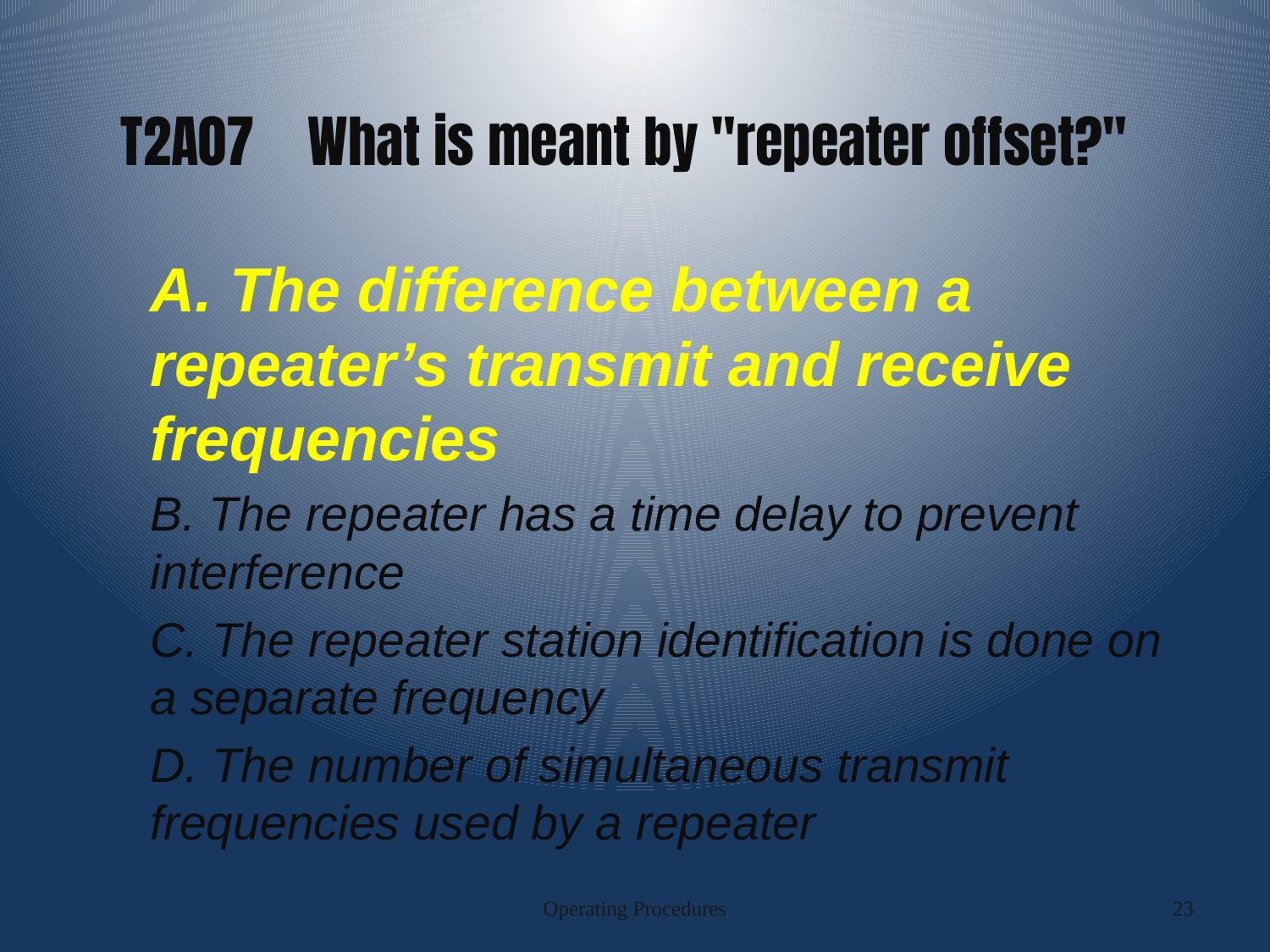

# T2A07    What is meant by "repeater offset?"
A. The difference between a repeater’s transmit and receive frequencies
B. The repeater has a time delay to prevent interference
C. The repeater station identification is done on a separate frequency
D. The number of simultaneous transmit frequencies used by a repeater
Operating Procedures
23